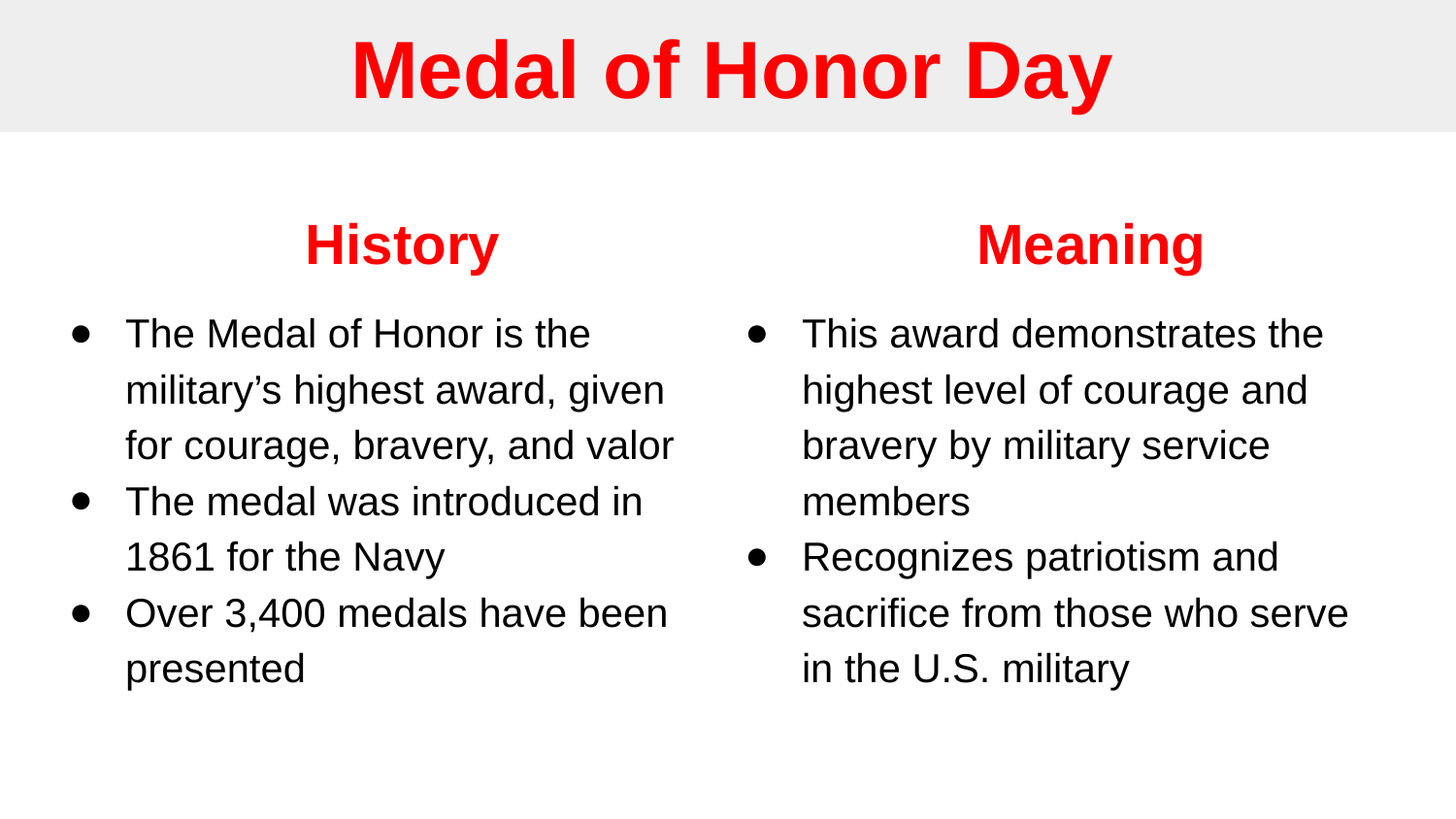

# Medal of Honor Day
History
The Medal of Honor is the military’s highest award, given for courage, bravery, and valor
The medal was introduced in 1861 for the Navy
Over 3,400 medals have been presented
Meaning
This award demonstrates the highest level of courage and bravery by military service members
Recognizes patriotism and sacrifice from those who serve in the U.S. military